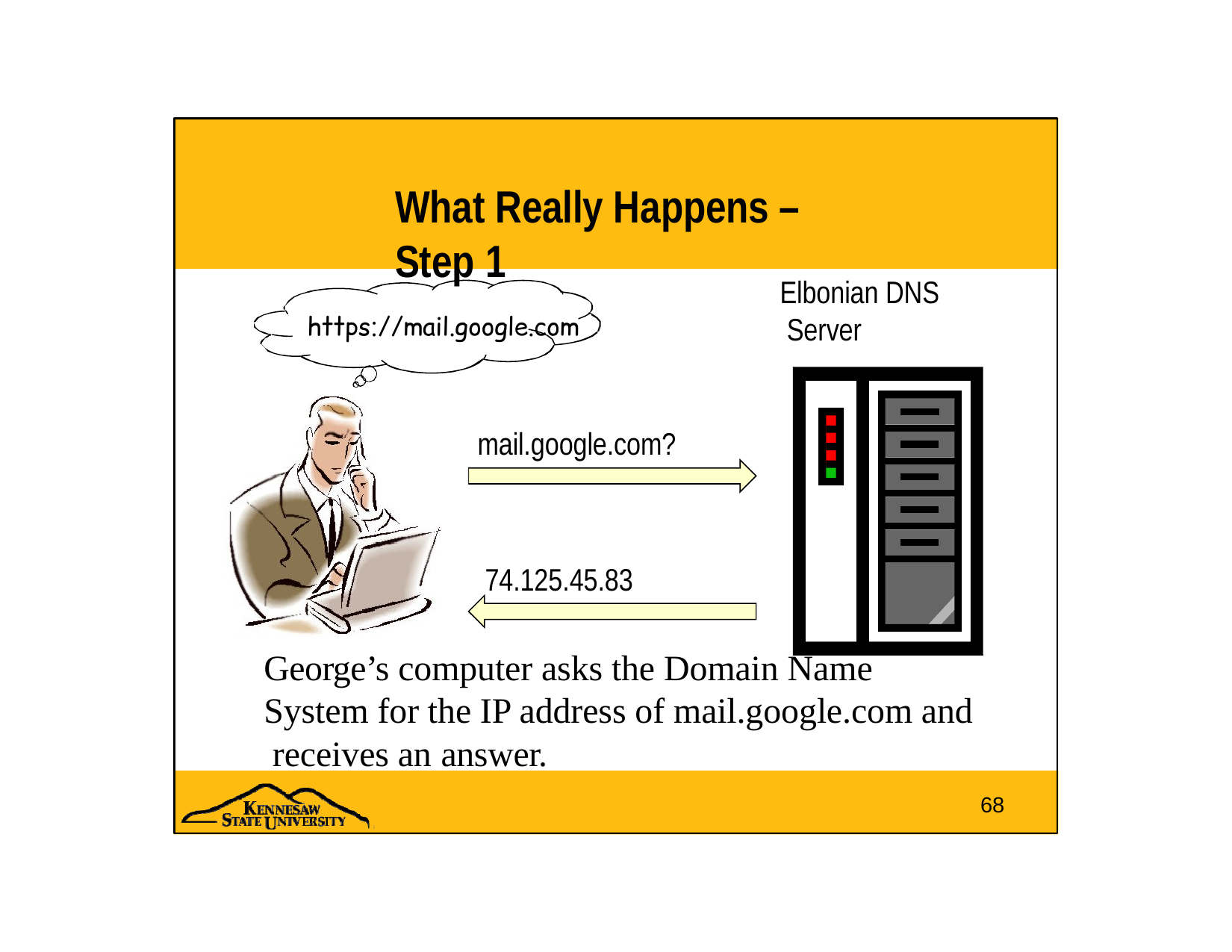

# What Really Happens – Step 1
Elbonian DNS  Server

https://mail.google.com

mail.google.com?

74.125.45.83

George’s computer asks the Domain Name  System for the IP address of mail.google.com and  receives an answer.

68